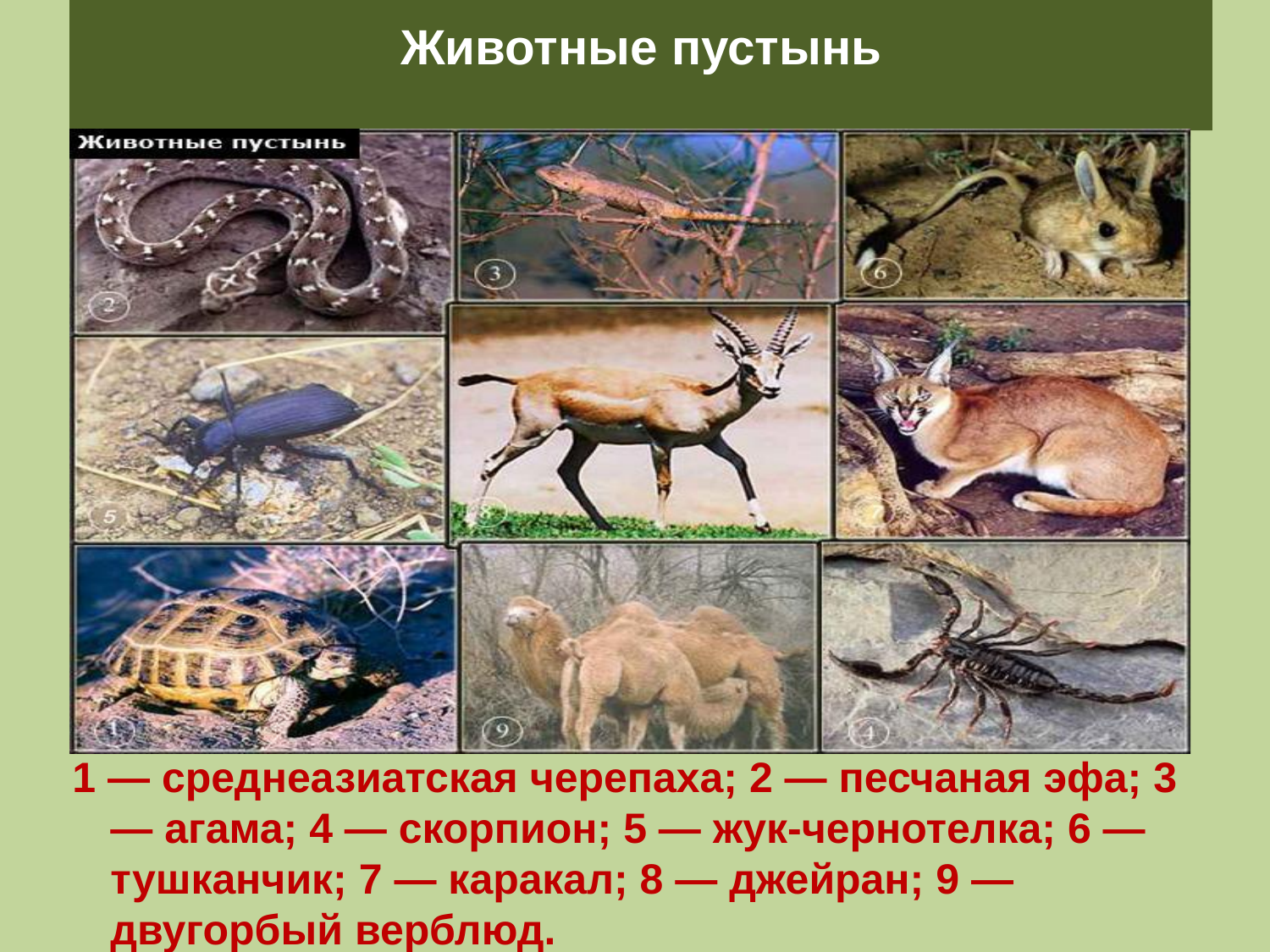

# Животные пустынь

1 — среднеазиатская черепаха; 2 — песчаная эфа; 3 — агама; 4 — скорпион; 5 — жук-чернотелка; 6 — тушканчик; 7 — каракал; 8 — джейран; 9 — двугорбый верблюд.